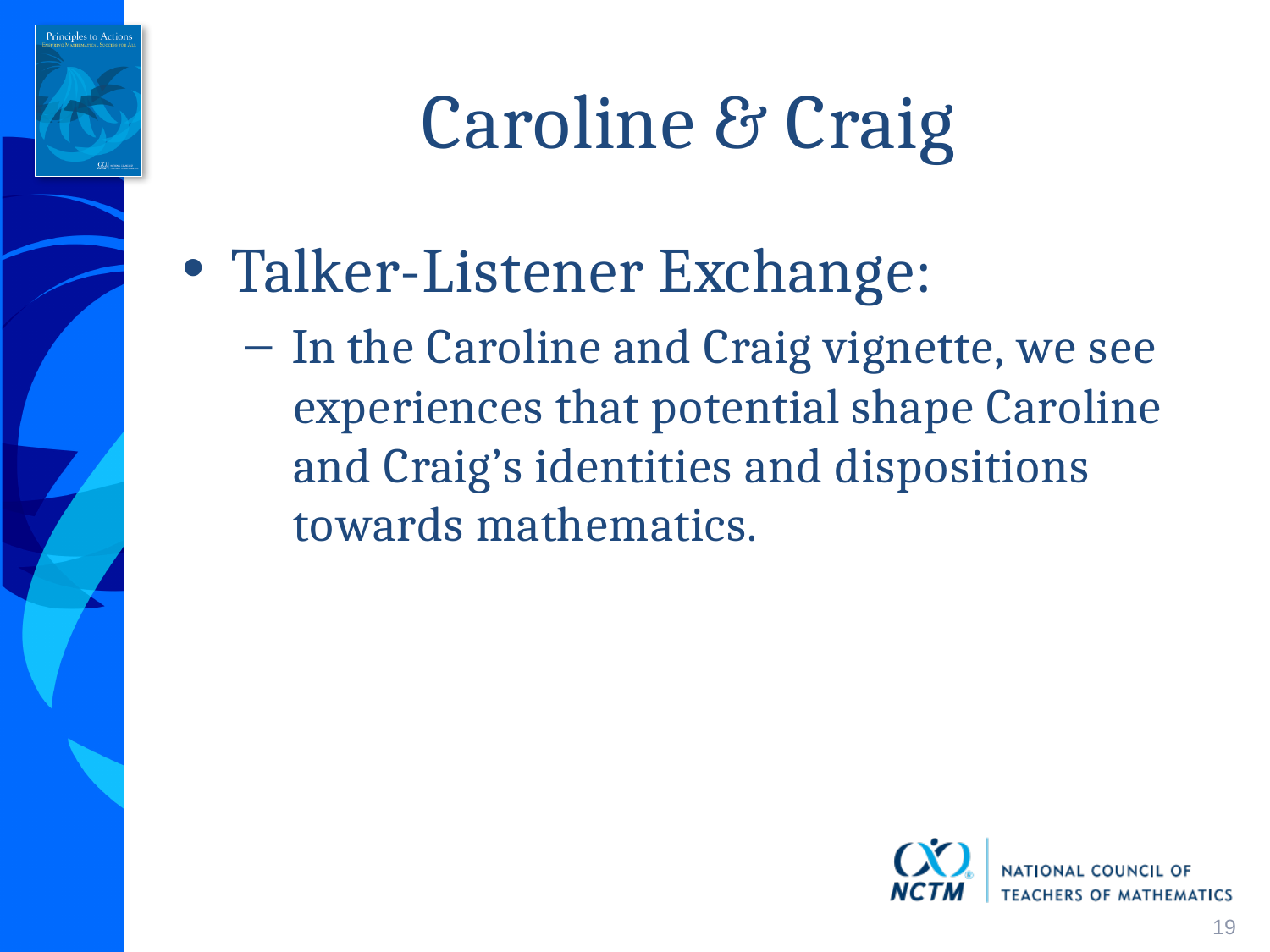

# Caroline & Craig
Talker-Listener Exchange:
In the Caroline and Craig vignette, we see experiences that potential shape Caroline and Craig’s identities and dispositions towards mathematics.

19